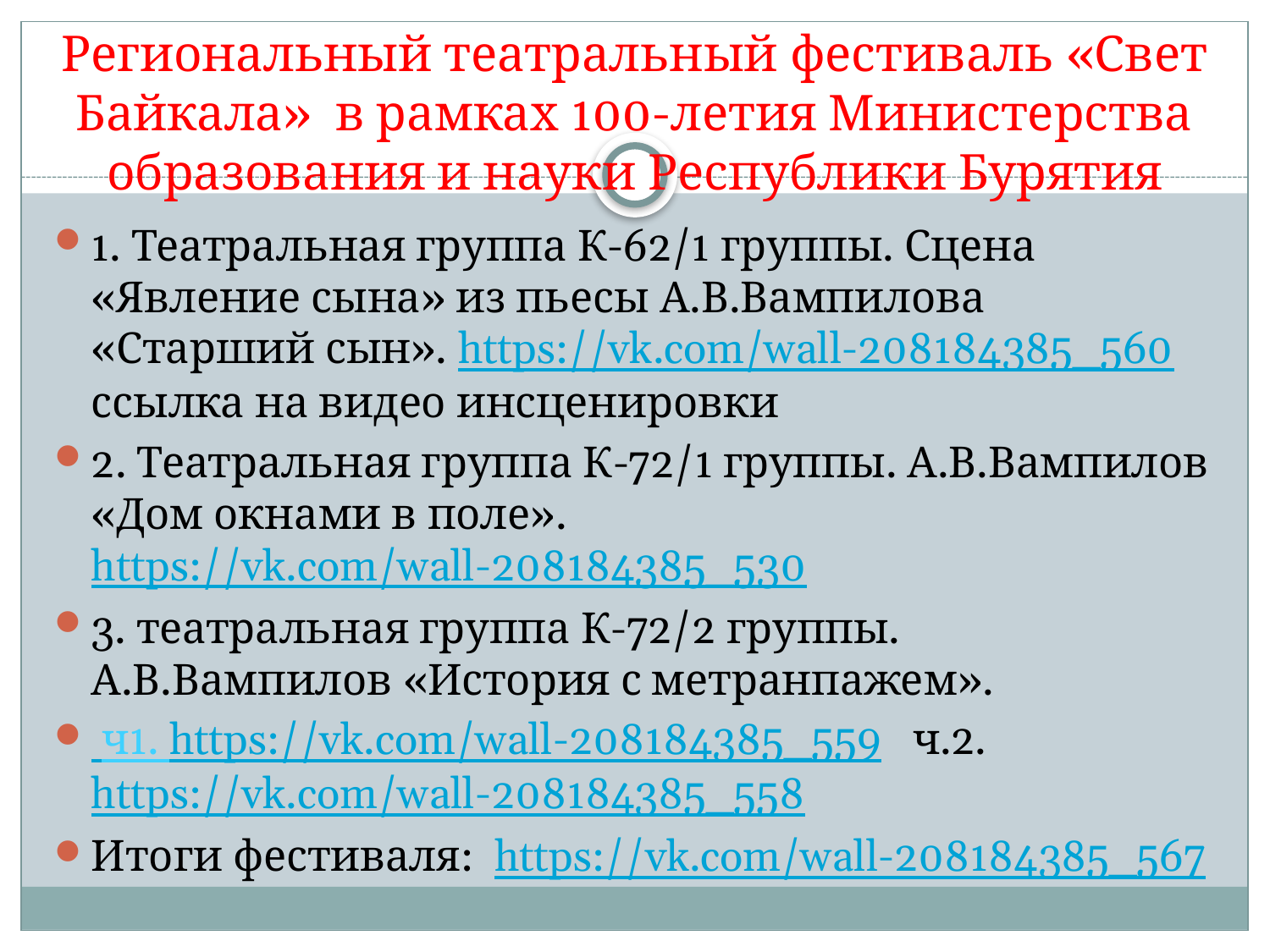

# Региональный театральный фестиваль «Свет Байкала»  в рамках 100-летия Министерства образования и науки Республики Бурятия
1. Театральная группа К-62/1 группы. Сцена  «Явление сына» из пьесы А.В.Вампилова «Старший сын». https://vk.com/wall-208184385_560 ссылка на видео инсценировки
2. Театральная группа К-72/1 группы. А.В.Вампилов «Дом окнами в поле». https://vk.com/wall-208184385_530
3. театральная группа К-72/2 группы. А.В.Вампилов «История с метранпажем».
 ч1. https://vk.com/wall-208184385_559   ч.2. https://vk.com/wall-208184385_558
Итоги фестиваля:  https://vk.com/wall-208184385_567